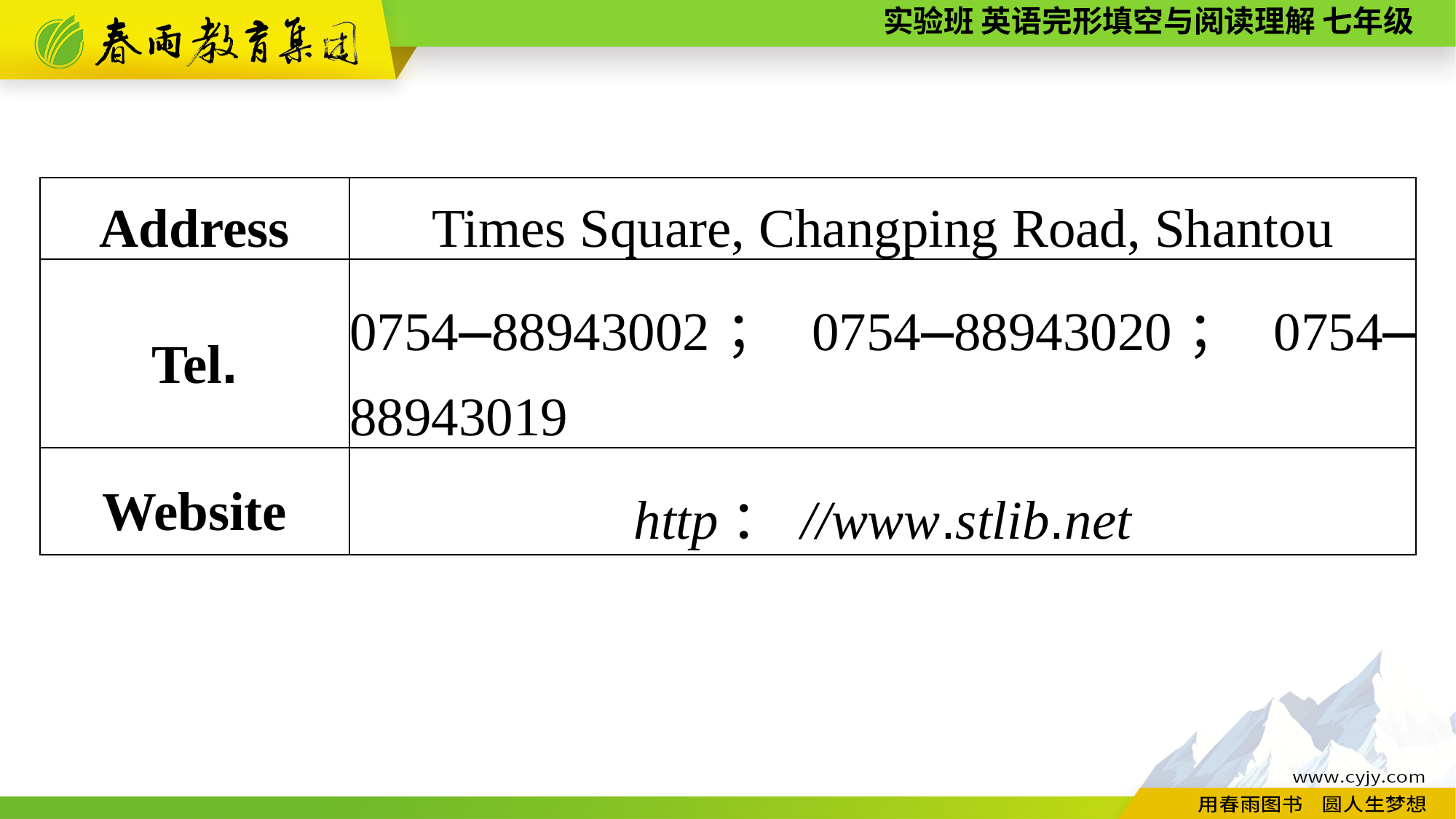

| Address | Times Square, Changping Road, Shantou |
| --- | --- |
| Tel. | 0754—88943002； 0754—88943020； 0754—88943019 |
| Website | http：//www.stlib.net |